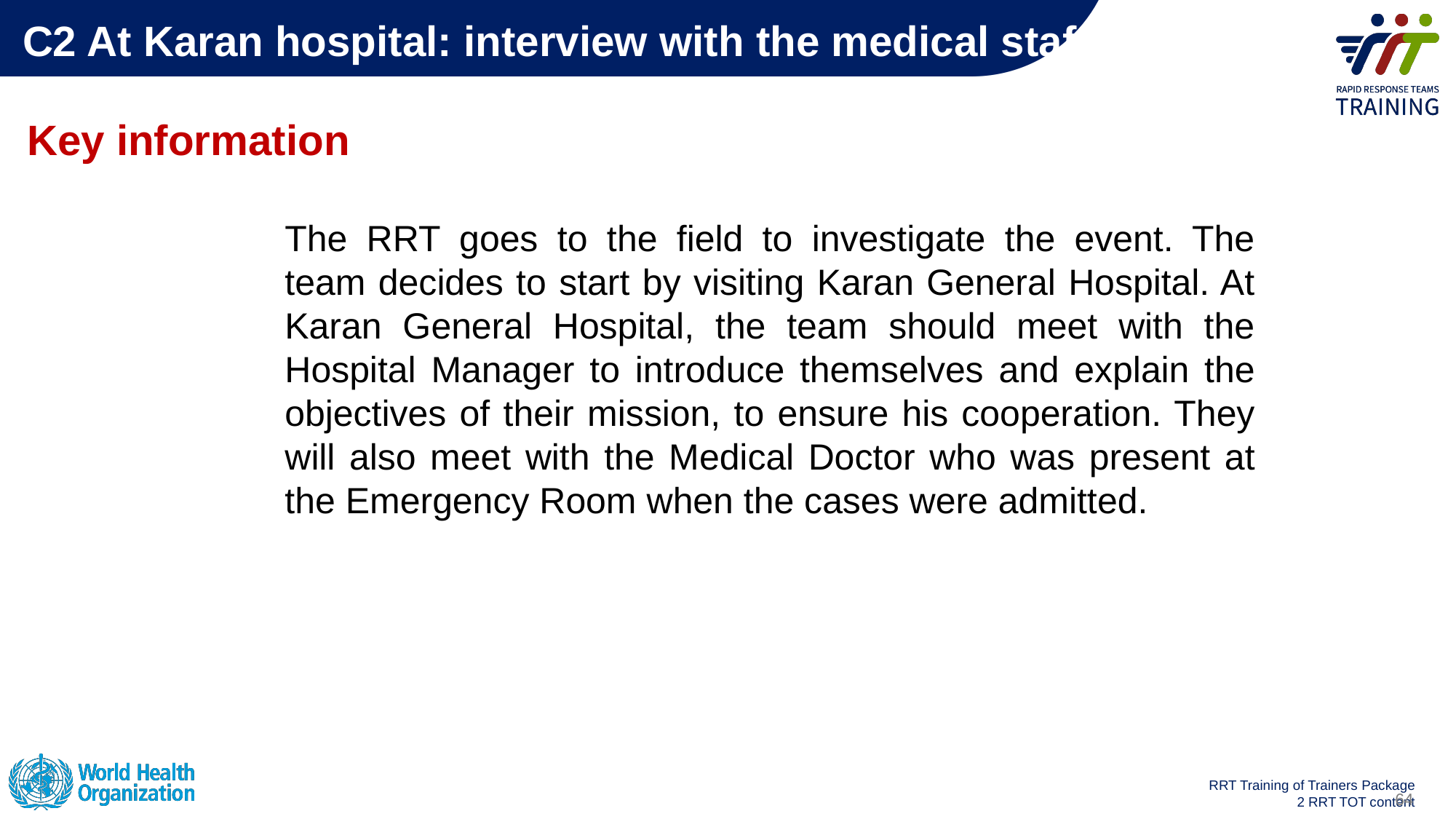

# C2 At Karan hospital: interview with the medical staff
Key information
The RRT goes to the field to investigate the event. The team decides to start by visiting Karan General Hospital. At Karan General Hospital, the team should meet with the Hospital Manager to introduce themselves and explain the objectives of their mission, to ensure his cooperation. They will also meet with the Medical Doctor who was present at the Emergency Room when the cases were admitted.